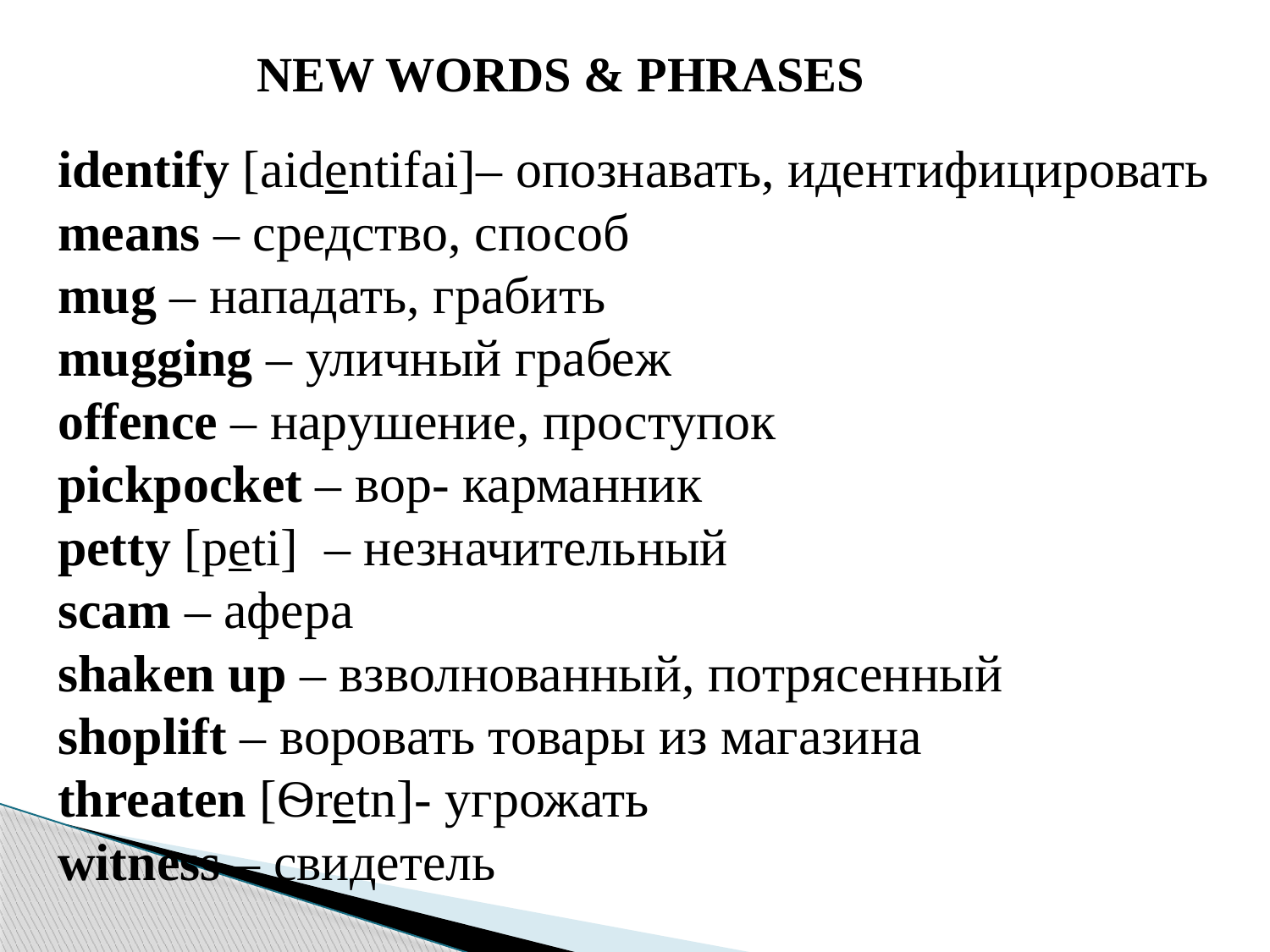

NEW WORDS & PHRASES
identify [aidentifai]– опознавать, идентифицировать
means – средство, способ
mug – нападать, грабить
mugging – уличный грабеж
offence – нарушение, проступок
pickpocket – вор- карманник
petty [peti]  – незначительный
scam – афера
shaken up – взволнованный, потрясенный
shoplift – воровать товары из магазина
threaten [Ѳretn]- угрожать
witness – свидетель